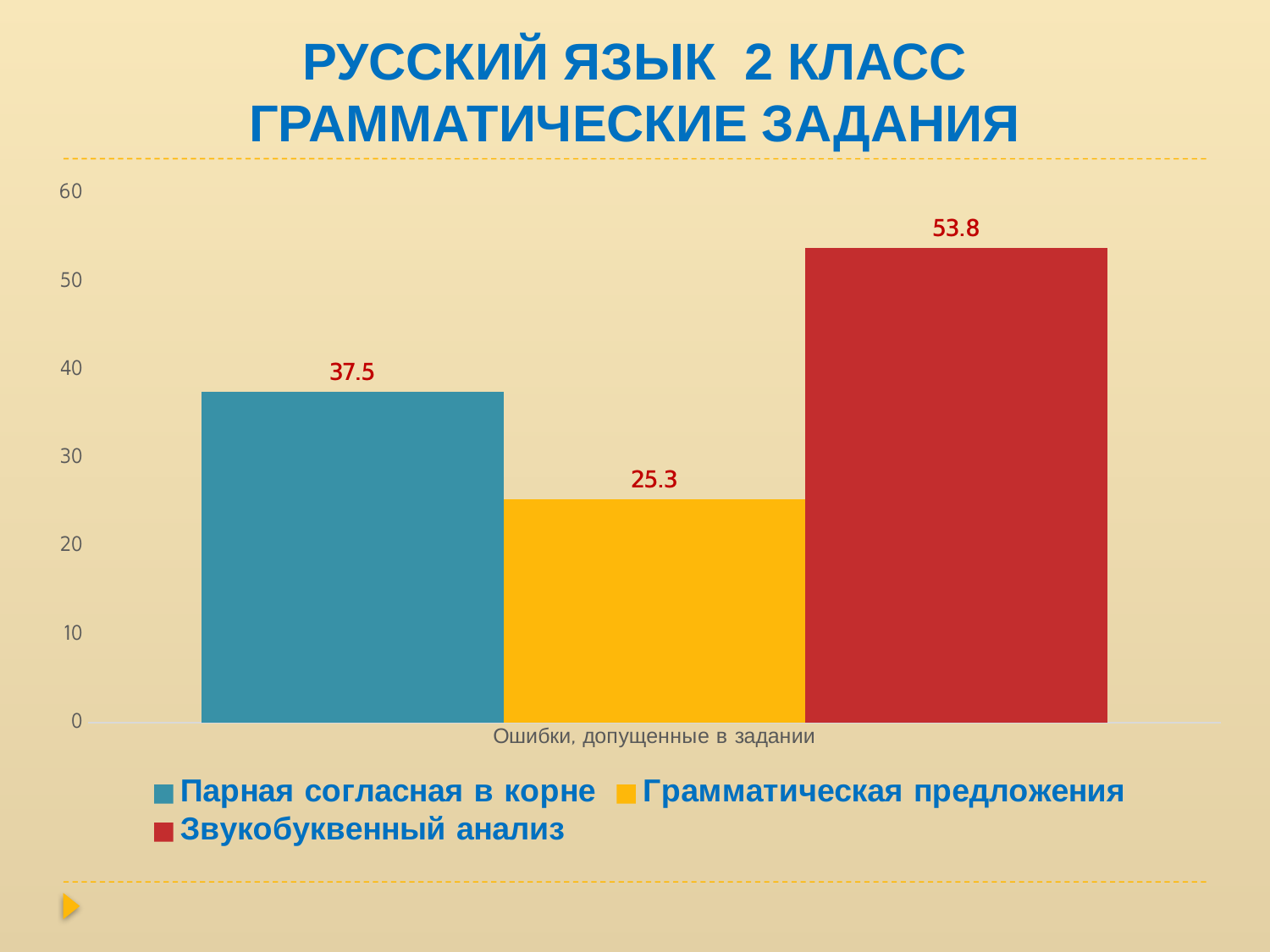

# РУССКИЙ ЯЗЫК  2 КЛАСС ГРАММАТИЧЕСКИЕ ЗАДАНИЯ

### Chart

| Category | Парная согласная в корне | Грамматическая предложения | Звукобуквенный анализ |
|---|---|---|---|
| Ошибки, допущенные в задании | 37.5 | 25.3 | 53.8 |